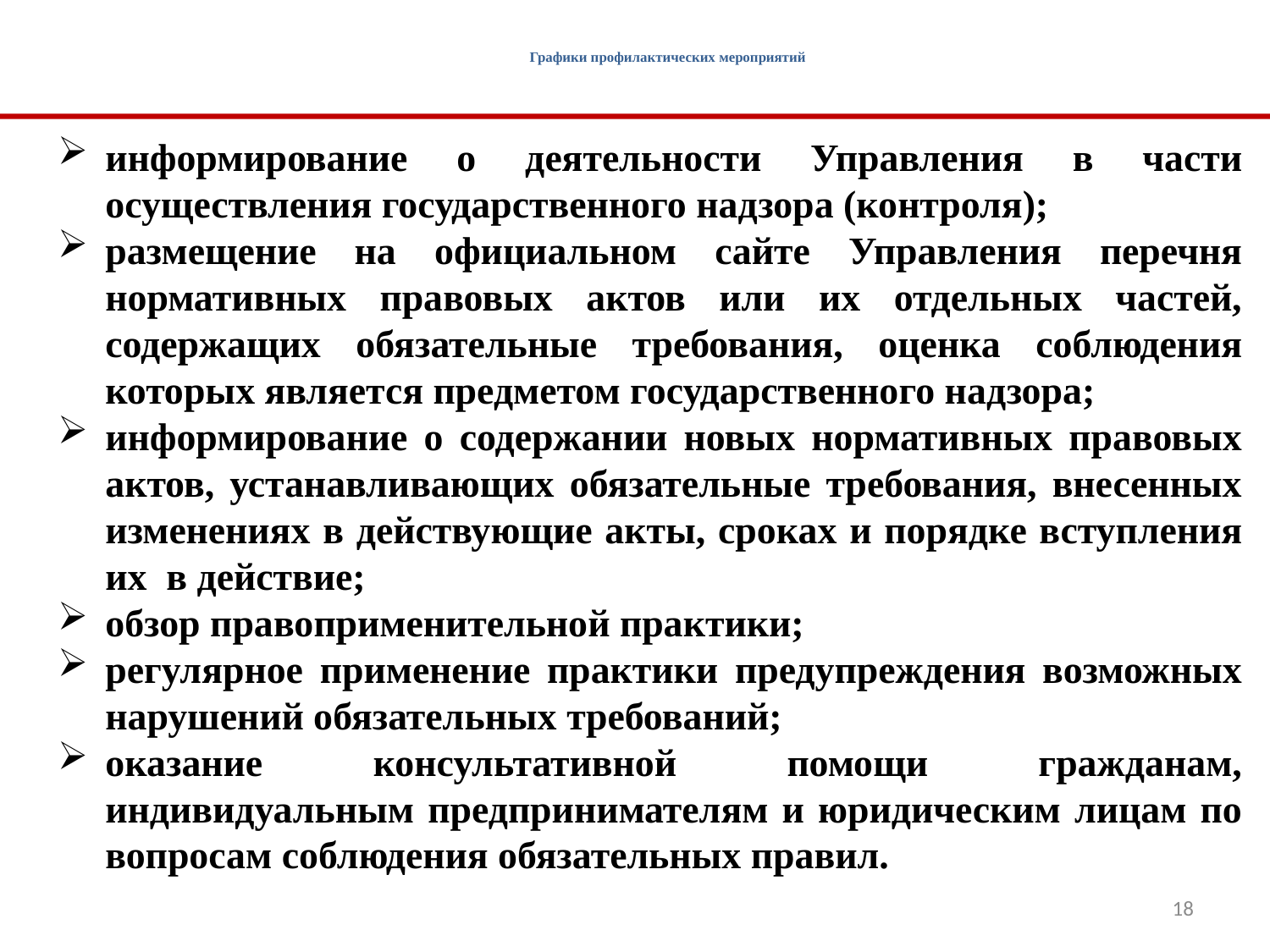

# Графики профилактических мероприятий

информирование о деятельности Управления в части осуществления государственного надзора (контроля);
размещение на официальном сайте Управления перечня нормативных правовых актов или их отдельных частей, содержащих обязательные требования, оценка соблюдения которых является предметом государственного надзора;
информирование о содержании новых нормативных правовых актов, устанавливающих обязательные требования, внесенных изменениях в действующие акты, сроках и порядке вступления их  в действие;
обзор правоприменительной практики;
регулярное применение практики предупреждения возможных нарушений обязательных требований;
оказание консультативной помощи гражданам, индивидуальным предпринимателям и юридическим лицам по вопросам соблюдения обязательных правил.

18